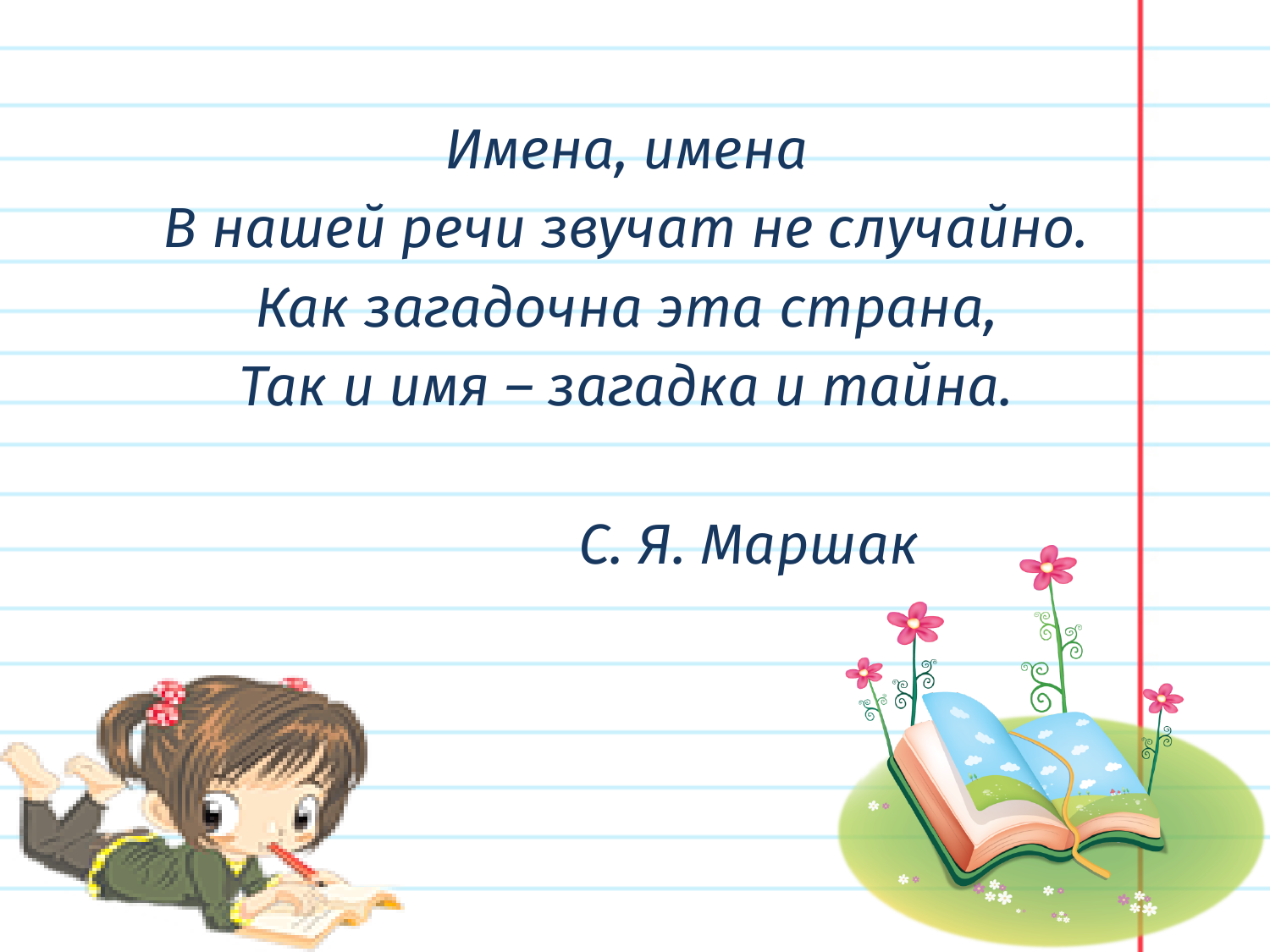

Имена, имена
В нашей речи звучат не случайно.
Как загадочна эта страна,
Так и имя – загадка и тайна.

                                   С. Я. Маршак